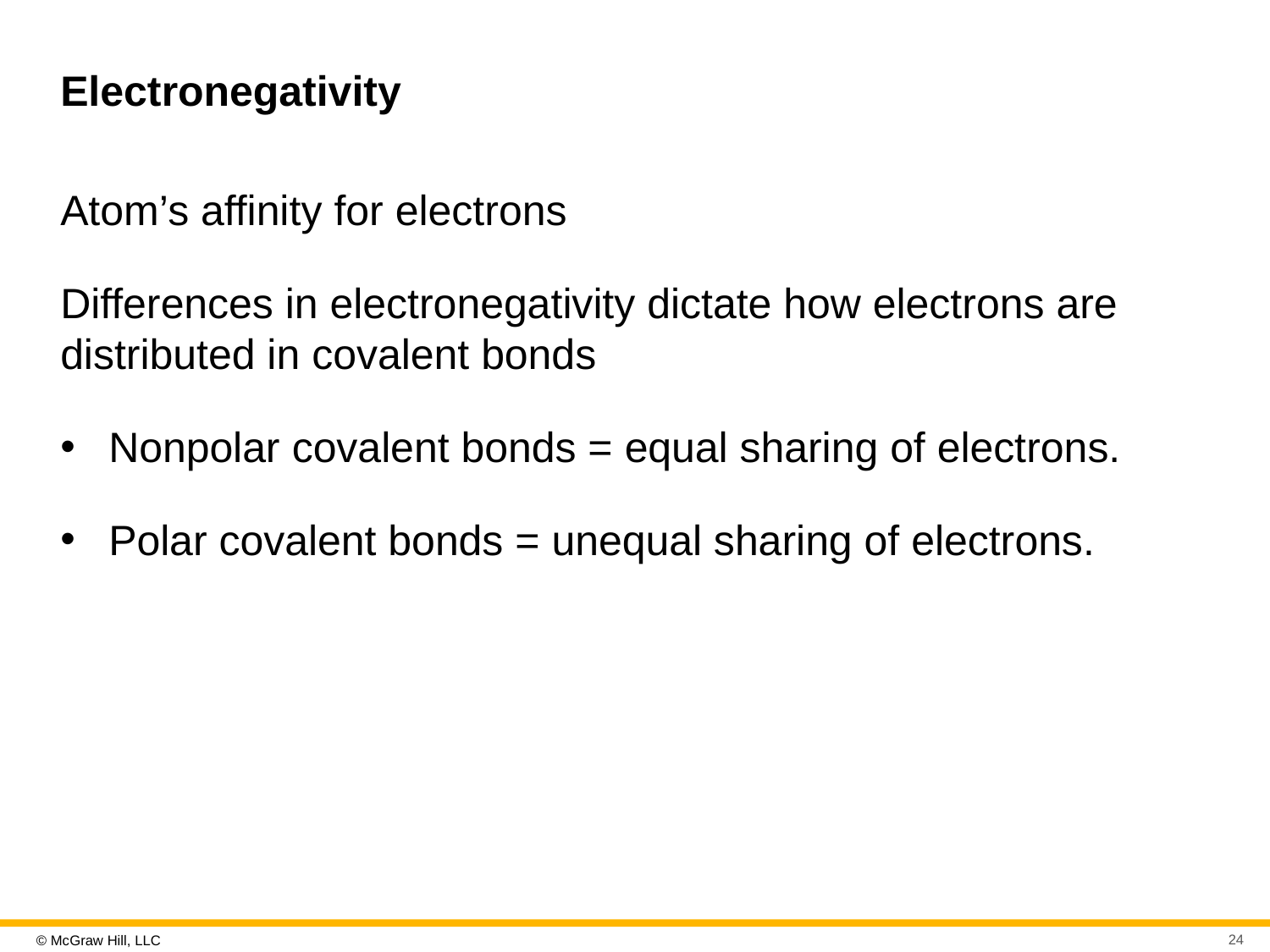

# Electronegativity
Atom’s affinity for electrons
Differences in electronegativity dictate how electrons are distributed in covalent bonds
Nonpolar covalent bonds = equal sharing of electrons.
Polar covalent bonds = unequal sharing of electrons.
24